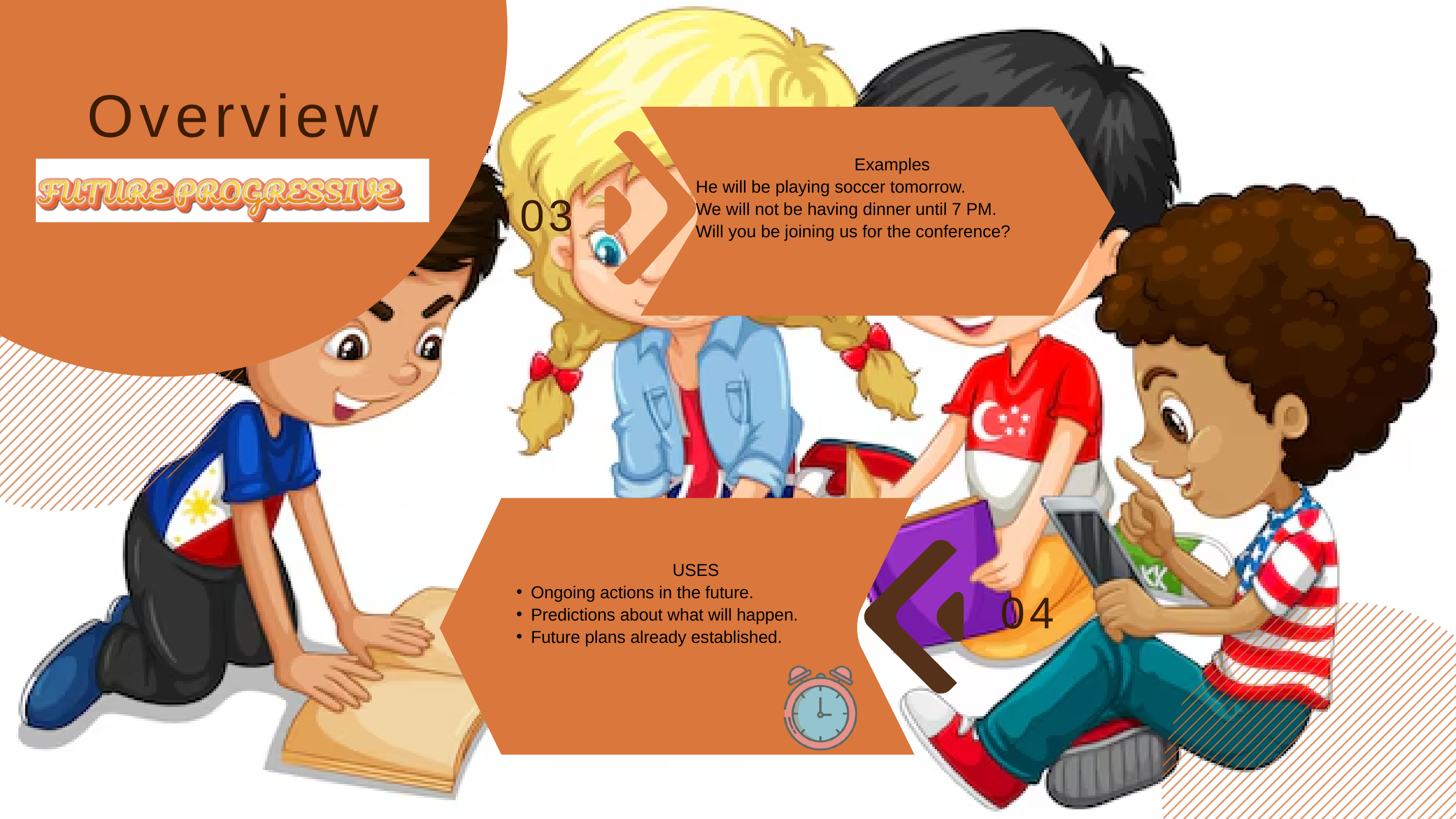

Overview

Examples
He will be playing soccer tomorrow.
We will not be having dinner until 7 PM.
Will you be joining us for the conference?

03

USES
Ongoing actions in the future.
Predictions about what will happen.
Future plans already established.
04